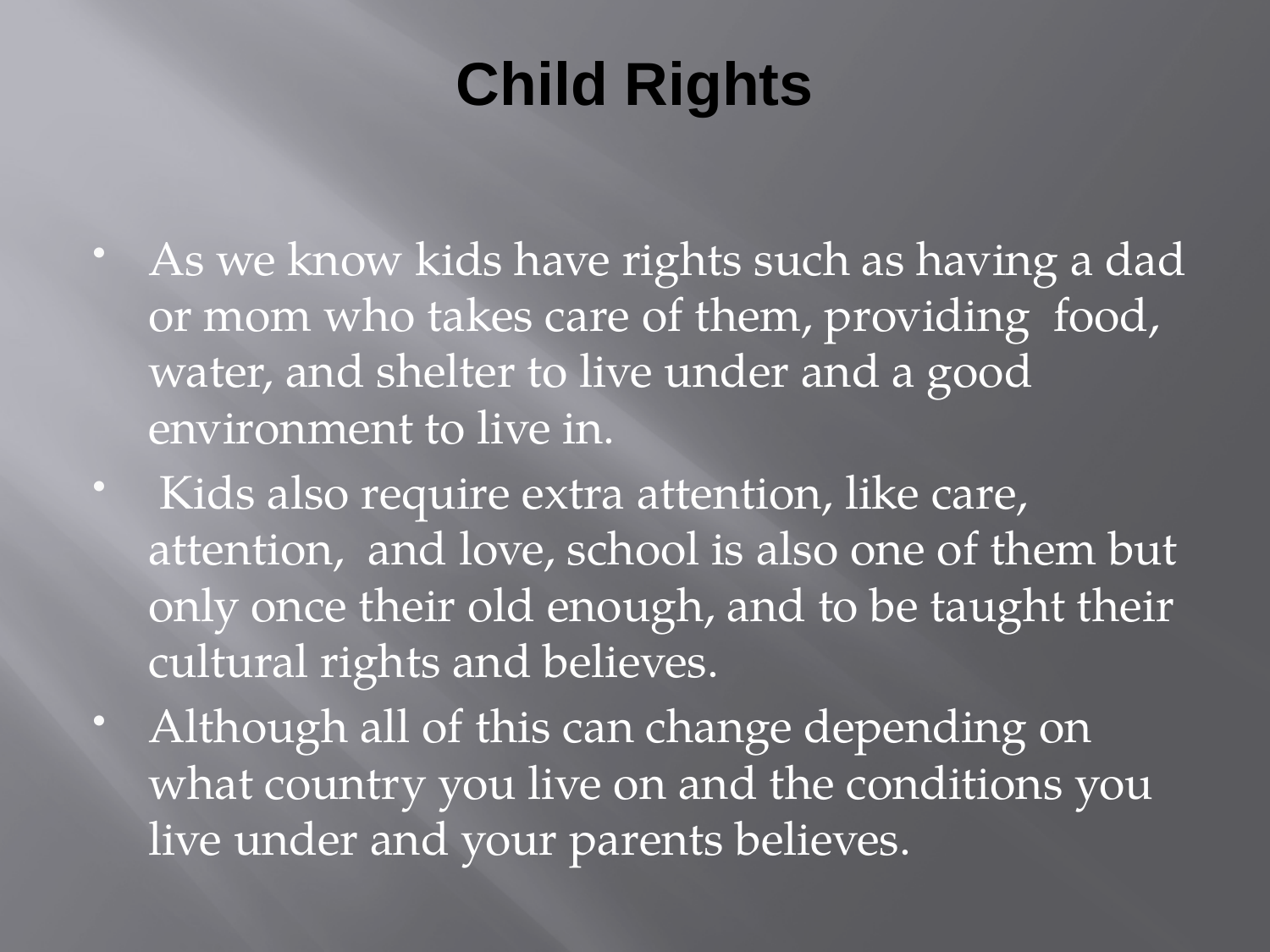

# Child Rights
As we know kids have rights such as having a dad or mom who takes care of them, providing  food, water, and shelter to live under and a good environment to live in.
 Kids also require extra attention, like care, attention,  and love, school is also one of them but only once their old enough, and to be taught their cultural rights and believes.
Although all of this can change depending on what country you live on and the conditions you live under and your parents believes.